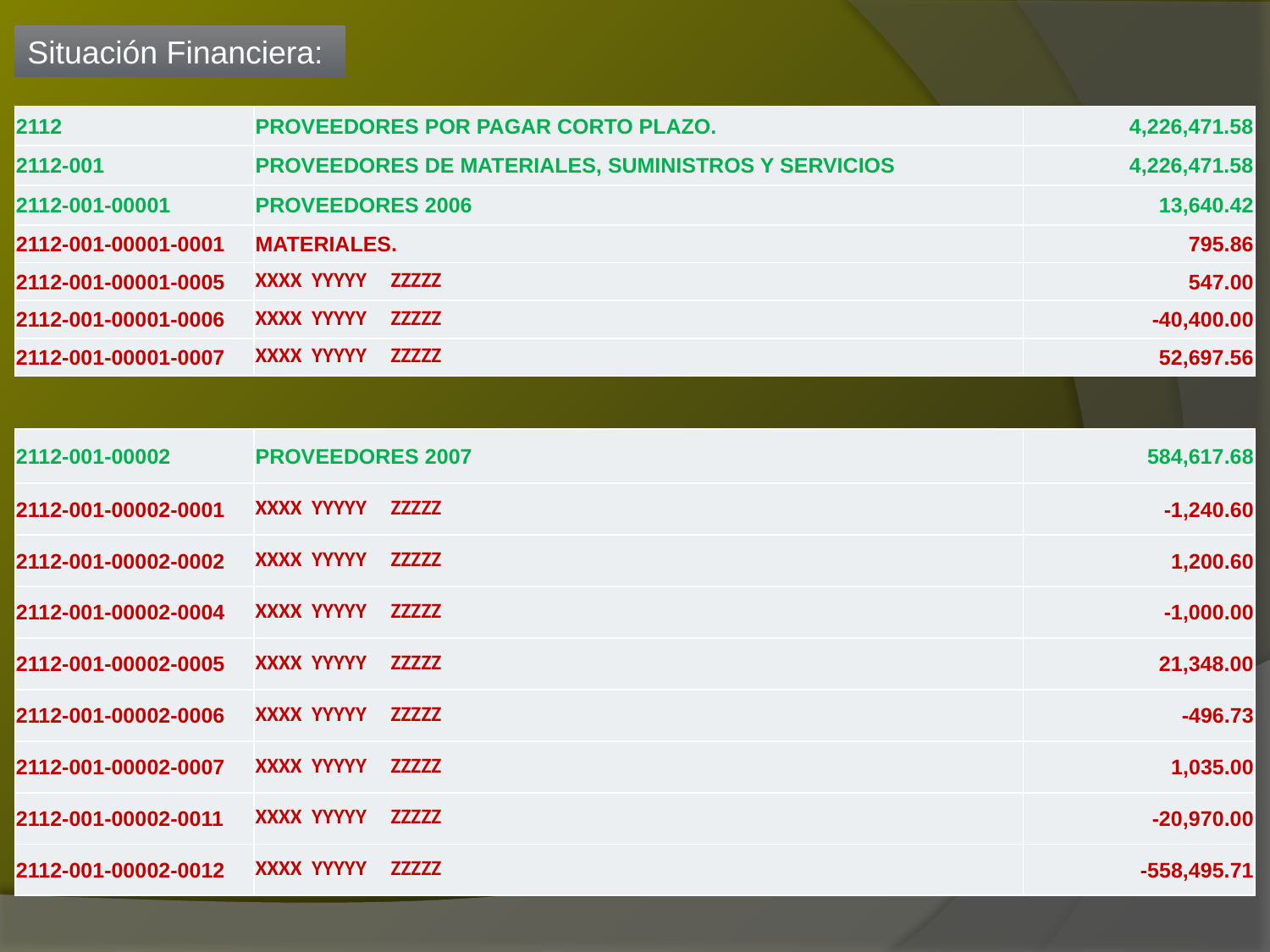

Situación Financiera:
| 2112 | PROVEEDORES POR PAGAR CORTO PLAZO. | 4,226,471.58 |
| --- | --- | --- |
| 2112-001 | PROVEEDORES DE MATERIALES, SUMINISTROS Y SERVICIOS | 4,226,471.58 |
| 2112-001-00001 | PROVEEDORES 2006 | 13,640.42 |
| 2112-001-00001-0001 | MATERIALES. | 795.86 |
| 2112-001-00001-0005 | XXXX YYYYY ZZZZZ | 547.00 |
| 2112-001-00001-0006 | XXXX YYYYY ZZZZZ | -40,400.00 |
| 2112-001-00001-0007 | XXXX YYYYY ZZZZZ | 52,697.56 |
| 2112-001-00002 | PROVEEDORES 2007 | 584,617.68 |
| --- | --- | --- |
| 2112-001-00002-0001 | XXXX YYYYY ZZZZZ | -1,240.60 |
| 2112-001-00002-0002 | XXXX YYYYY ZZZZZ | 1,200.60 |
| 2112-001-00002-0004 | XXXX YYYYY ZZZZZ | -1,000.00 |
| 2112-001-00002-0005 | XXXX YYYYY ZZZZZ | 21,348.00 |
| 2112-001-00002-0006 | XXXX YYYYY ZZZZZ | -496.73 |
| 2112-001-00002-0007 | XXXX YYYYY ZZZZZ | 1,035.00 |
| 2112-001-00002-0011 | XXXX YYYYY ZZZZZ | -20,970.00 |
| 2112-001-00002-0012 | XXXX YYYYY ZZZZZ | -558,495.71 |